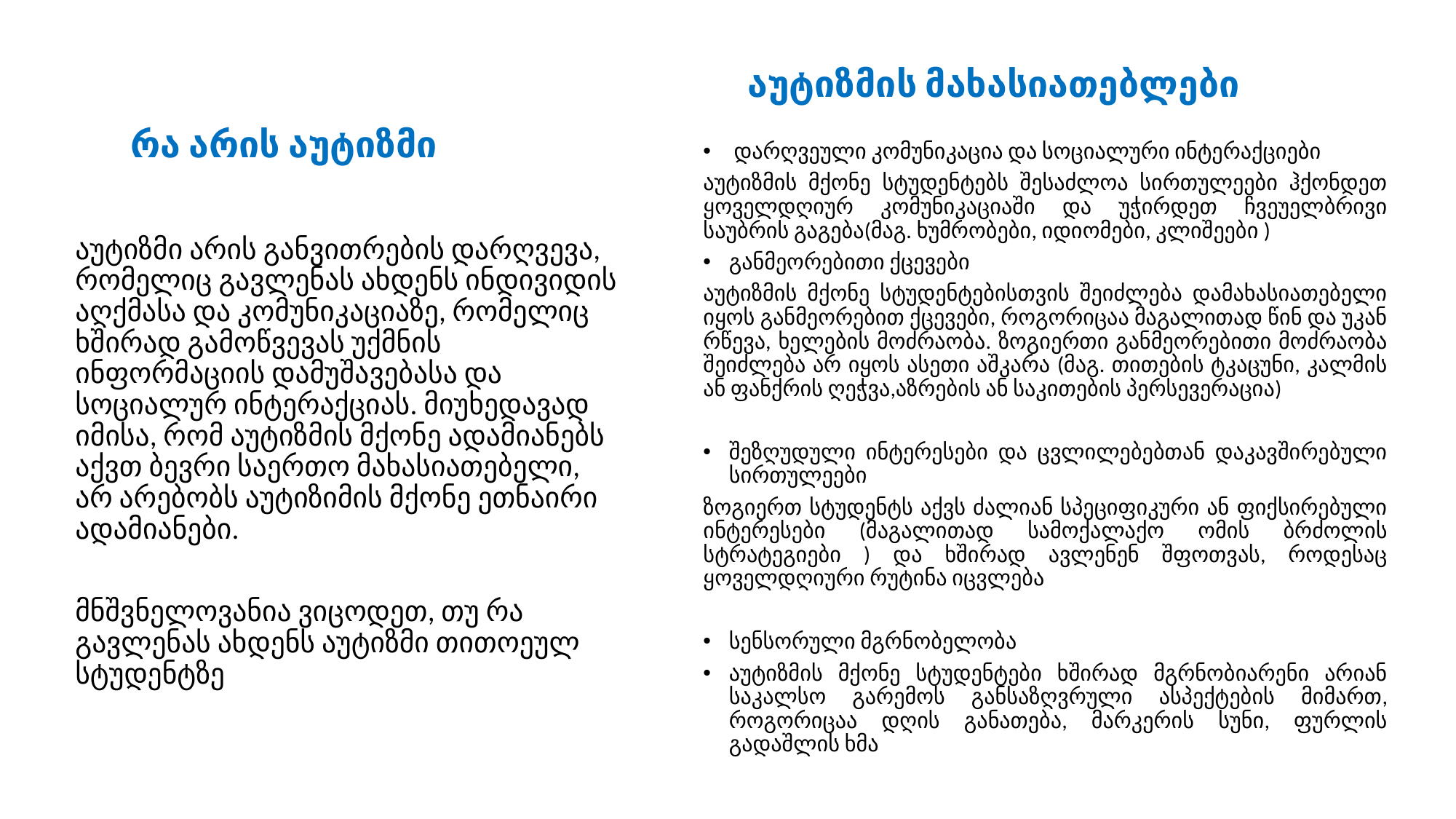

აუტიზმის მახასიათებლები
რა არის აუტიზმი
 დარღვეული კომუნიკაცია და სოციალური ინტერაქციები
აუტიზმის მქონე სტუდენტებს შესაძლოა სირთულეები ჰქონდეთ ყოველდღიურ კომუნიკაციაში და უჭირდეთ ჩვეუელბრივი საუბრის გაგება(მაგ. ხუმრობები, იდიომები, კლიშეები )
განმეორებითი ქცევები
აუტიზმის მქონე სტუდენტებისთვის შეიძლება დამახასიათებელი იყოს განმეორებით ქცევები, როგორიცაა მაგალითად წინ და უკან რწევა, ხელების მოძრაობა. ზოგიერთი განმეორებითი მოძრაობა შეიძლება არ იყოს ასეთი აშკარა (მაგ. თითების ტკაცუნი, კალმის ან ფანქრის ღეჭვა,აზრების ან საკითების პერსევერაცია)

შეზღუდული ინტერესები და ცვლილებებთან დაკავშირებული სირთულეები
ზოგიერთ სტუდენტს აქვს ძალიან სპეციფიკური ან ფიქსირებული ინტერესები (მაგალითად სამოქალაქო ომის ბრძოლის სტრატეგიები ) და ხშირად ავლენენ შფოთვას, როდესაც ყოველდღიური რუტინა იცვლება

სენსორული მგრნობელობა
აუტიზმის მქონე სტუდენტები ხშირად მგრნობიარენი არიან საკალსო გარემოს განსაზღვრული ასპექტების მიმართ, როგორიცაა დღის განათება, მარკერის სუნი, ფურლის გადაშლის ხმა

აუტიზმი არის განვითრების დარღვევა, რომელიც გავლენას ახდენს ინდივიდის აღქმასა და კომუნიკაციაზე, რომელიც ხშირად გამოწვევას უქმნის ინფორმაციის დამუშავებასა და სოციალურ ინტერაქციას. მიუხედავად იმისა, რომ აუტიზმის მქონე ადამიანებს აქვთ ბევრი საერთო მახასიათებელი, არ არებობს აუტიზიმის მქონე ეთნაირი ადამიანები.

მნშვნელოვანია ვიცოდეთ, თუ რა გავლენას ახდენს აუტიზმი თითოეულ სტუდენტზე